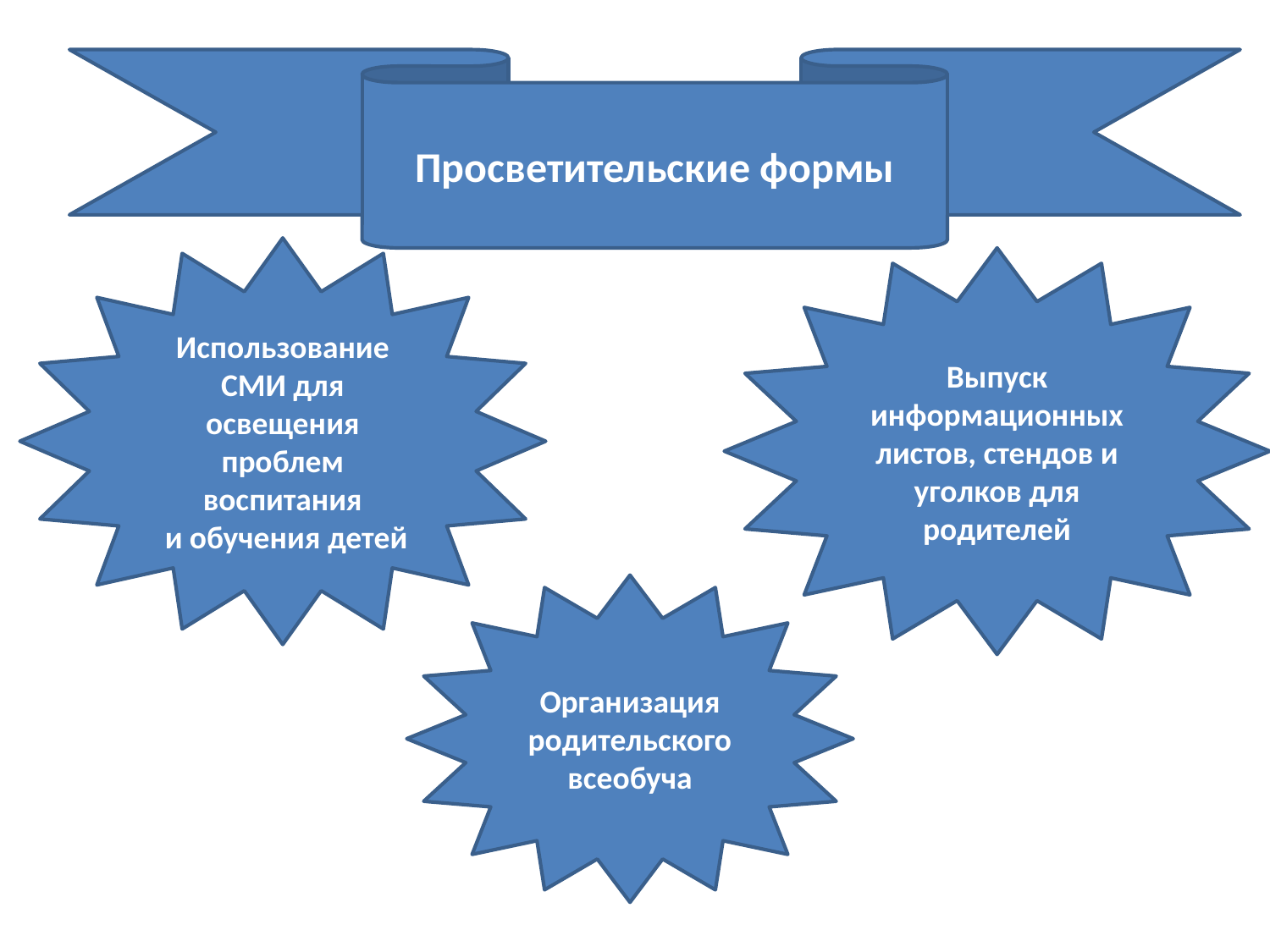

Просветительские формы
Использование СМИ для освещения проблем воспитания
 и обучения детей
Выпуск информационных листов, стендов и уголков для родителей
Организация родительского всеобуча